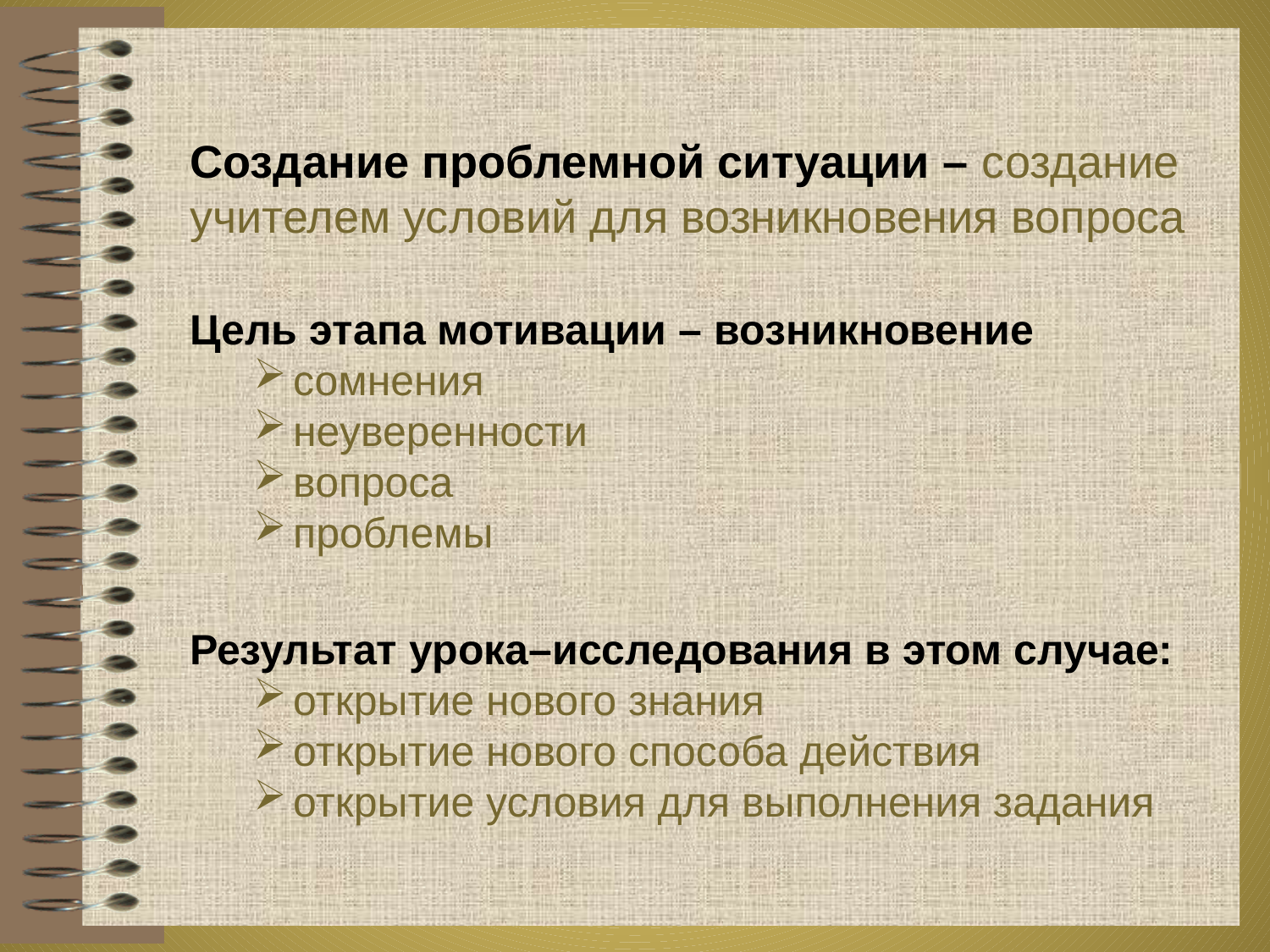

Создание проблемной ситуации – создание учителем условий для возникновения вопроса
Цель этапа мотивации – возникновение
сомнения
неуверенности
вопроса
проблемы
Результат урока–исследования в этом случае:
открытие нового знания
открытие нового способа действия
открытие условия для выполнения задания